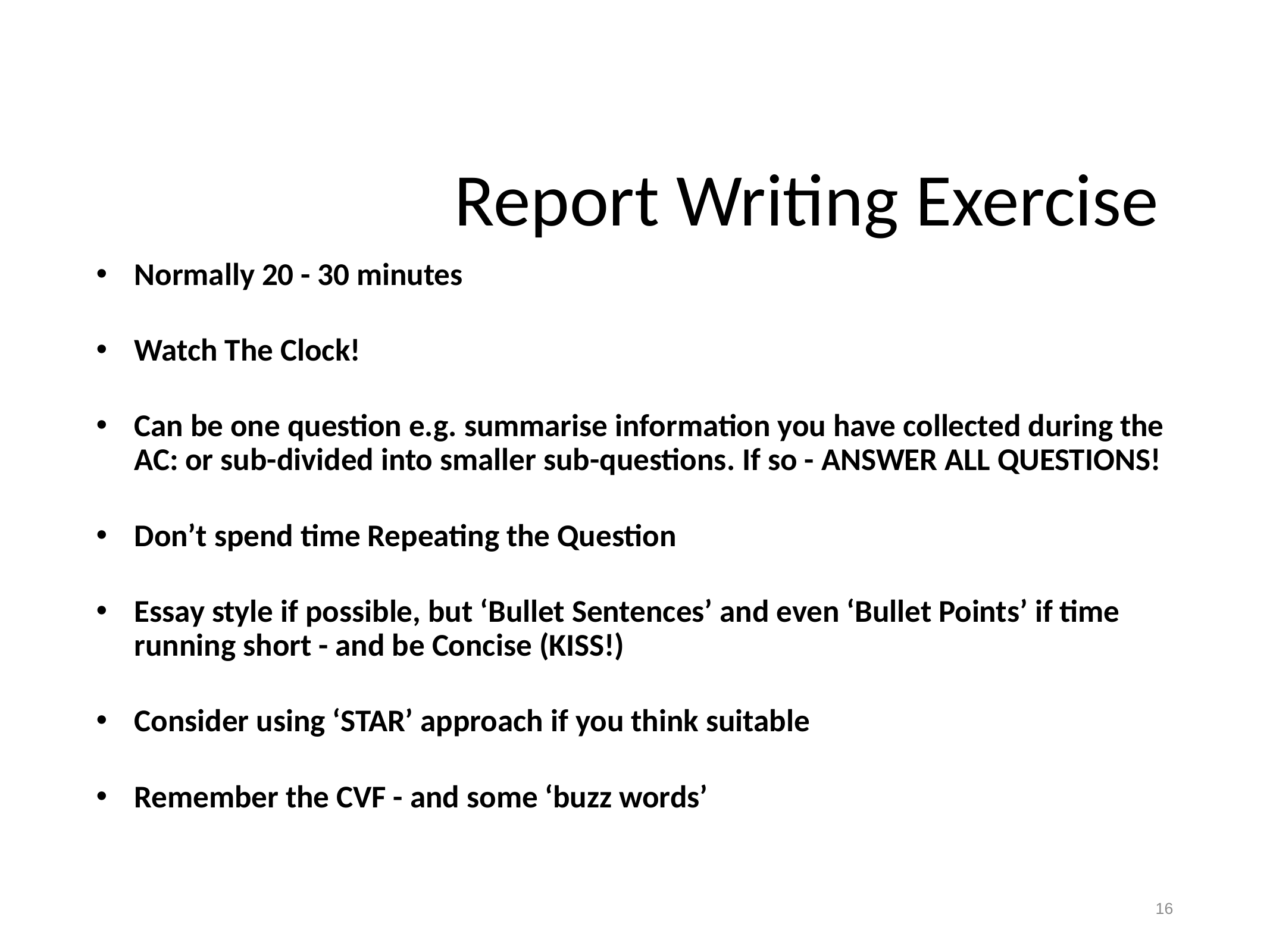

# Report Writing Exercise
Normally 20 - 30 minutes
Watch The Clock!
Can be one question e.g. summarise information you have collected during the AC: or sub-divided into smaller sub-questions. If so - ANSWER ALL QUESTIONS!
Don’t spend time Repeating the Question
Essay style if possible, but ‘Bullet Sentences’ and even ‘Bullet Points’ if time running short - and be Concise (KISS!)
Consider using ‘STAR’ approach if you think suitable
Remember the CVF - and some ‘buzz words’
16